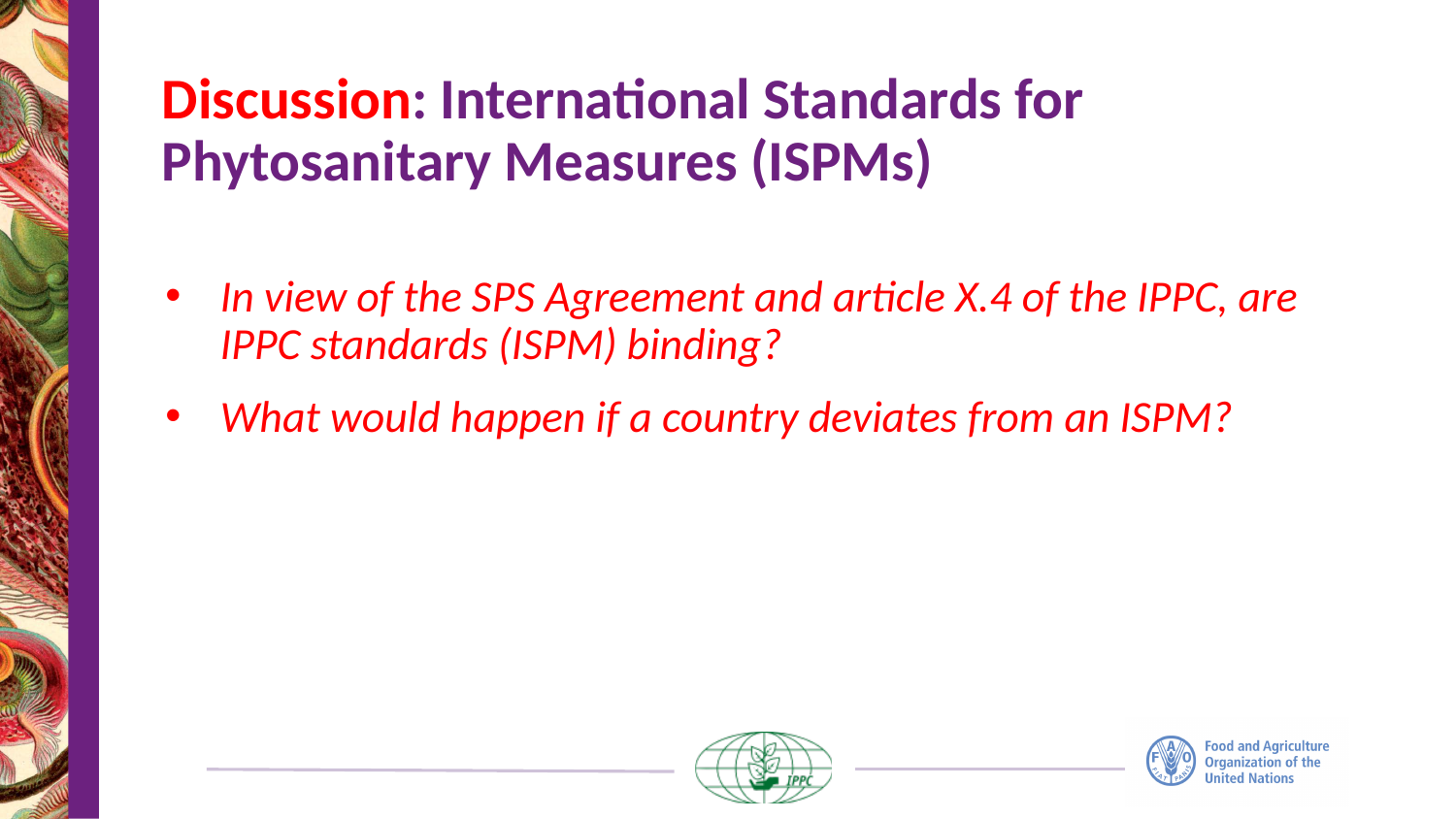

# Discussion: International Standards for Phytosanitary Measures (ISPMs)
In view of the SPS Agreement and article X.4 of the IPPC, are IPPC standards (ISPM) binding?
What would happen if a country deviates from an ISPM?